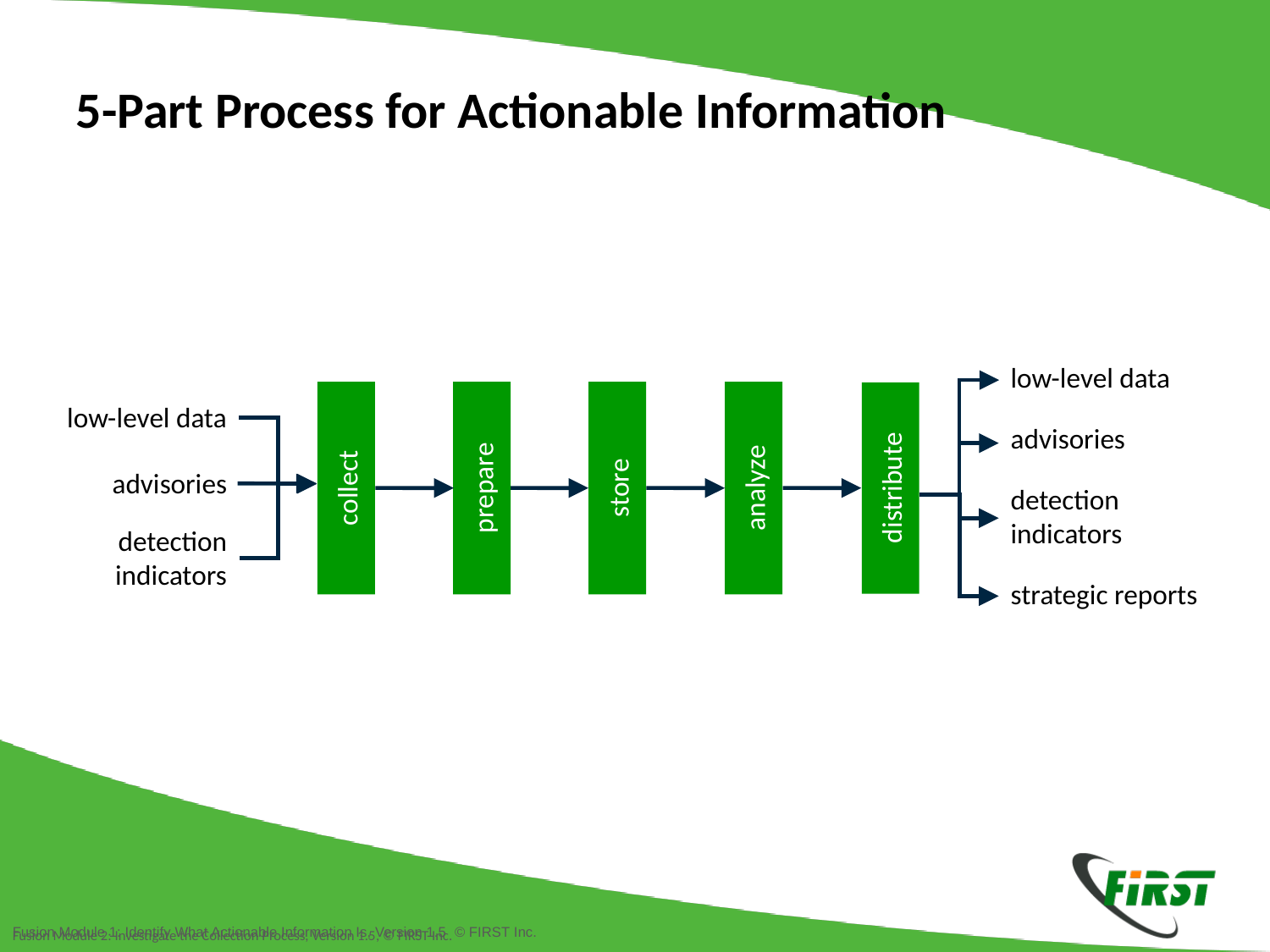

5-Part Process for Actionable Information
low-level data

low-level data
advisories

advisories
store
collect
prepare
analyze
distribute
detection indicators

detection
indicators
strategic reports